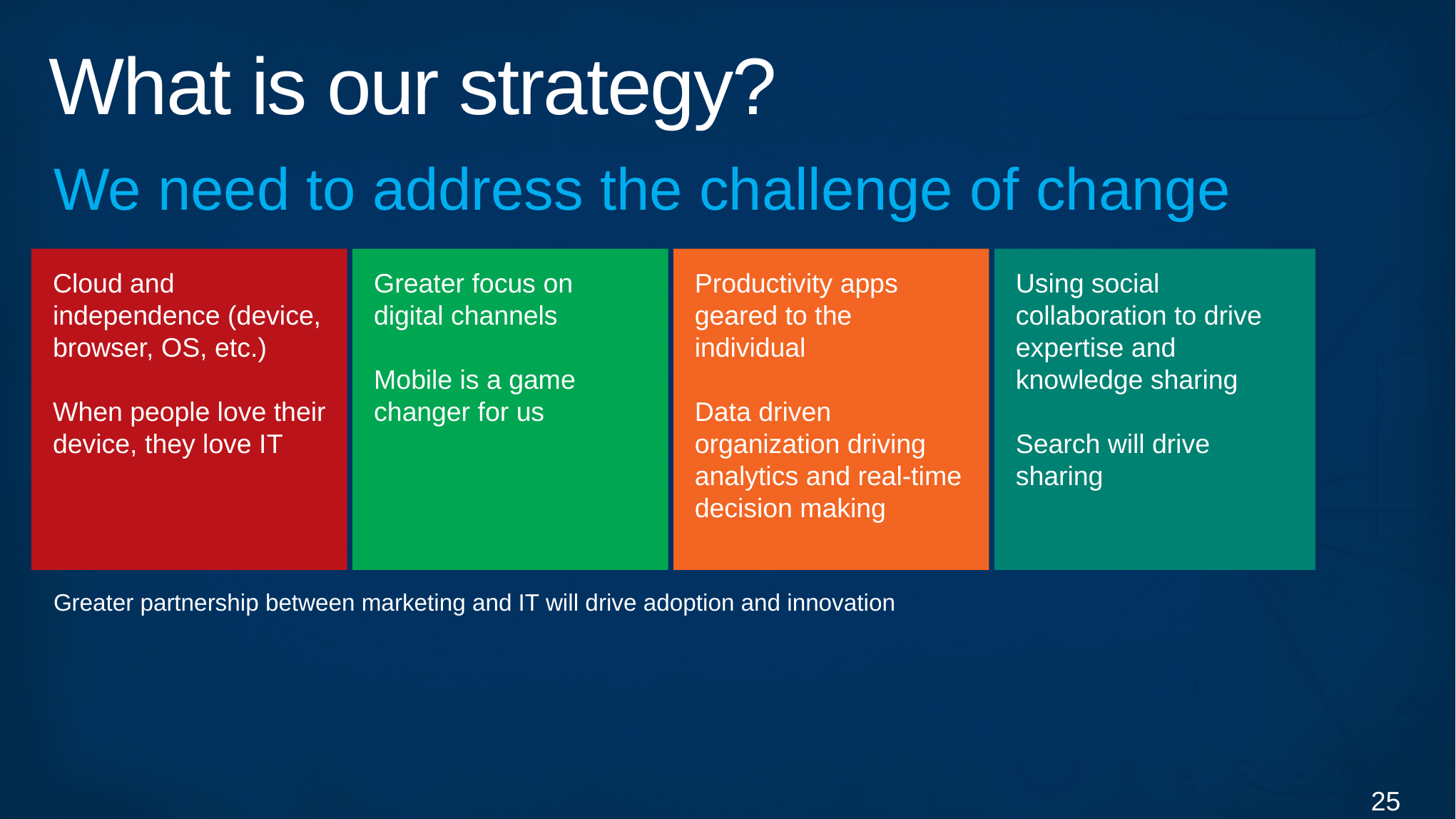

# What is our strategy?
We need to address the challenge of change
Cloud and independence (device, browser, OS, etc.)

When people love their device, they love IT
Greater focus on digital channels

Mobile is a game changer for us
Productivity apps geared to the individual

Data driven organization driving analytics and real-time decision making
Using social collaboration to drive expertise and knowledge sharing

Search will drive sharing

Greater partnership between marketing and IT will drive adoption and innovation
25